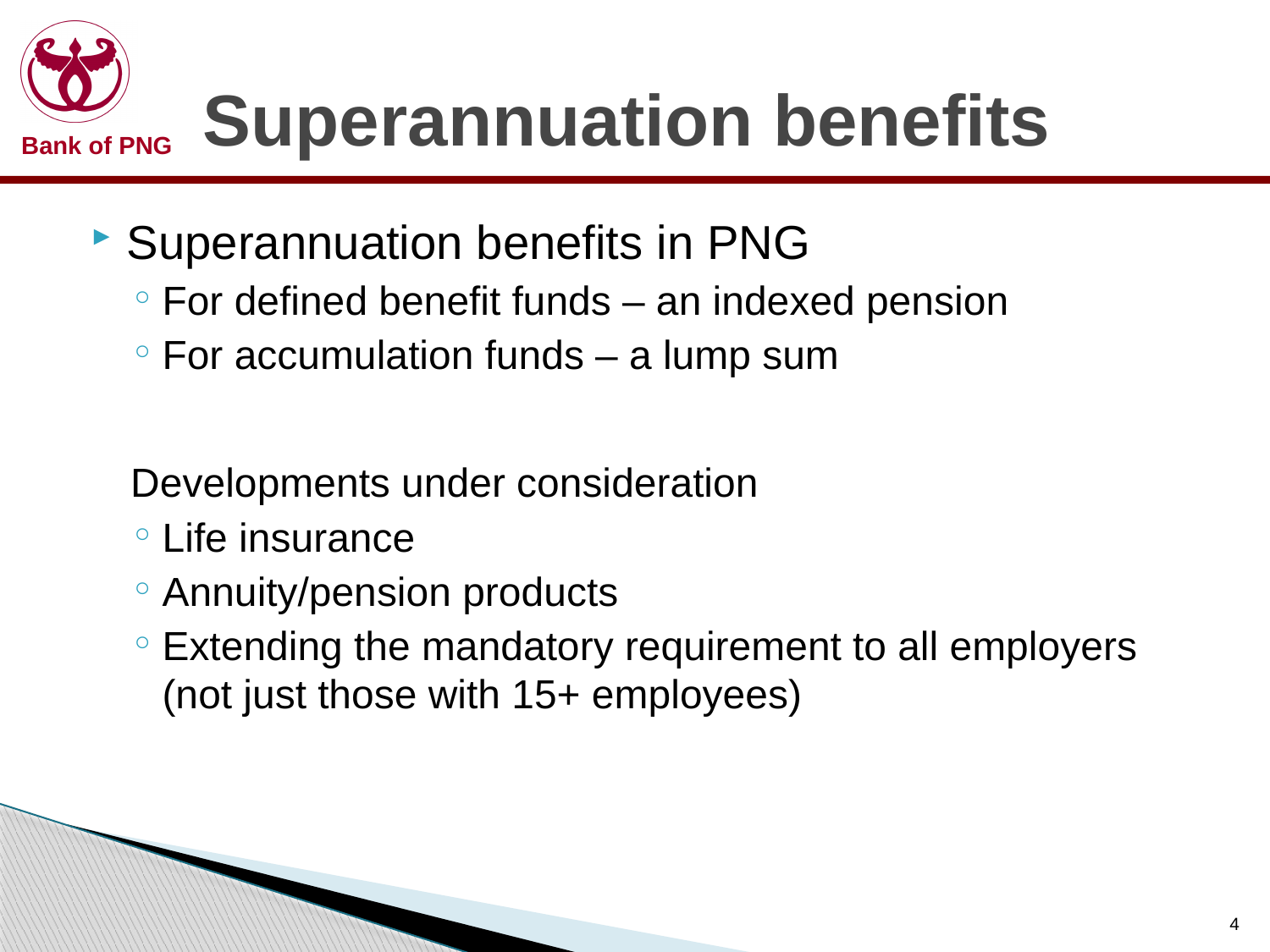

# Superannuation benefits
Superannuation benefits in PNG
For defined benefit funds – an indexed pension
For accumulation funds – a lump sum

Developments under consideration
Life insurance
Annuity/pension products
Extending the mandatory requirement to all employers (not just those with 15+ employees)

4